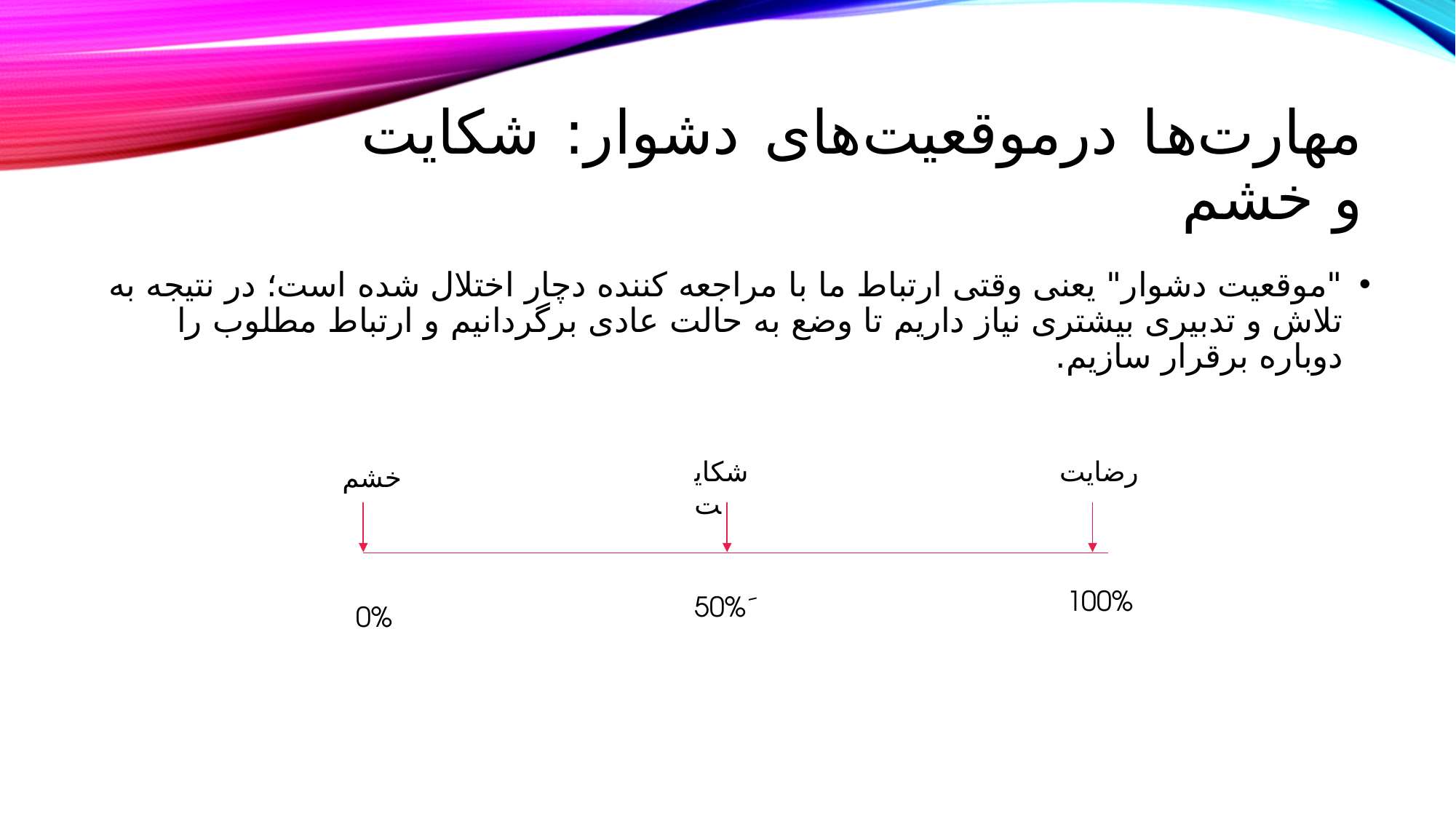

# مهارت‌ها درموقعیت‌های دشوار: شکایت و خشم
"موقعیت دشوار" یعنی وقتی ارتباط ما با مراجعه کننده دچار اختلال شده است؛ در نتیجه به تلاش و تدبیری بیشتری نیاز داریم تا وضع به حالت عادی برگردانیم و ارتباط مطلوب را دوباره برقرار سازیم.

شکایت
رضایت
خشم
100%
50%َ
0%